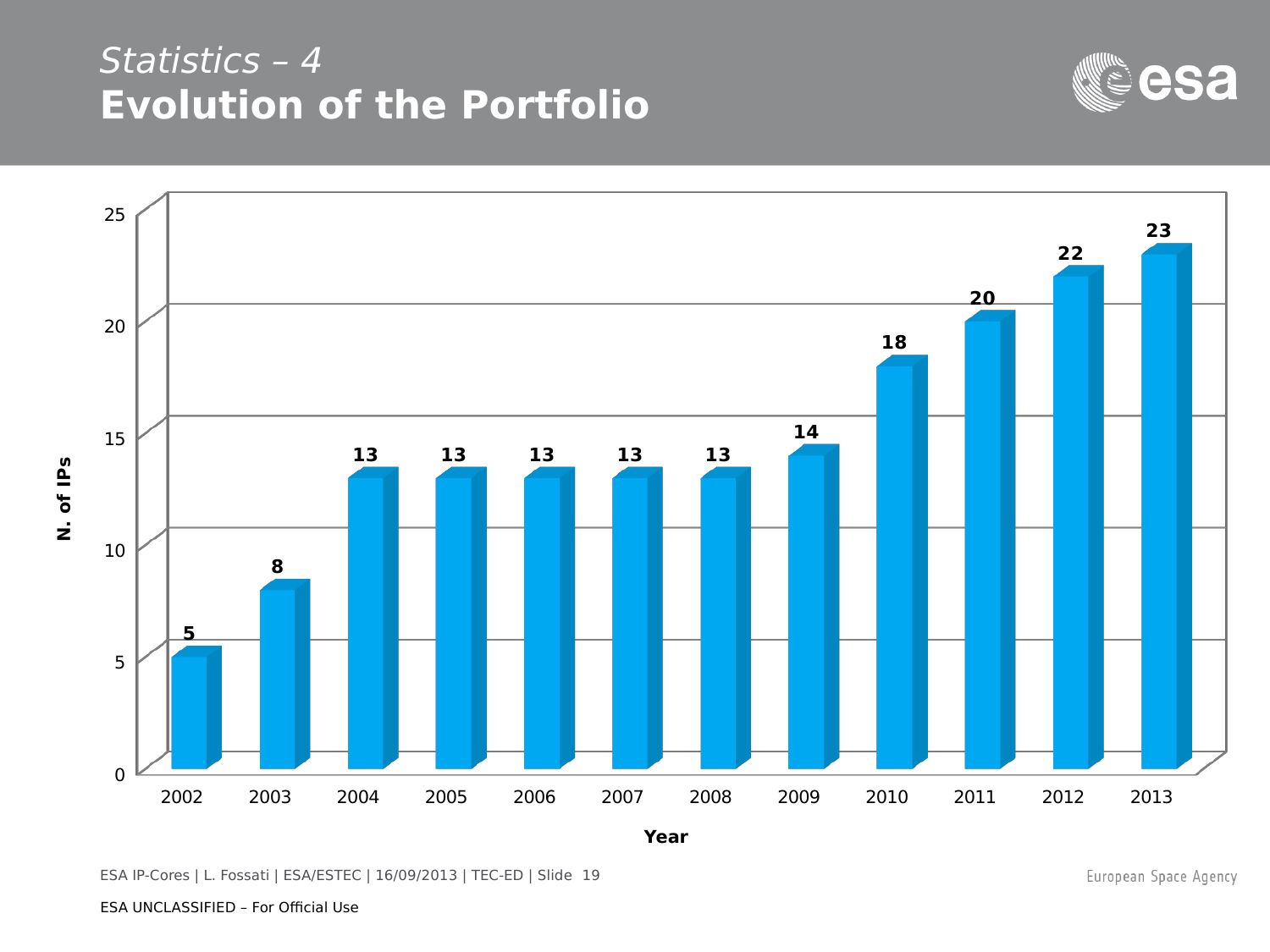

# Statistics – 4 Evolution of the Portfolio

[unsupported chart]